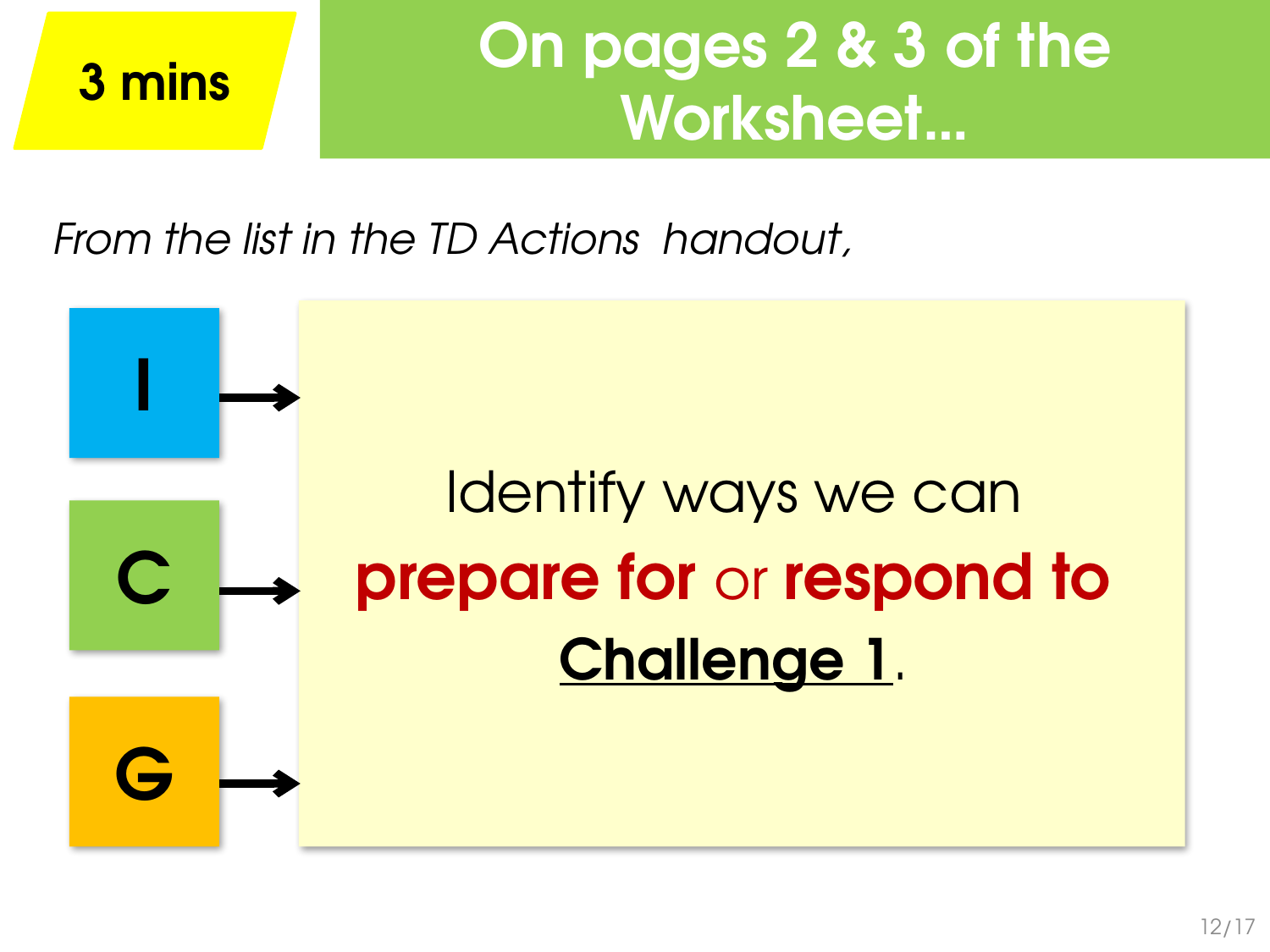

# On pages 2 & 3 of the Worksheet…
3 mins
From the list in the TD Actions  handout,
Identify ways we can
prepare for or respond to
Challenge 1.
I
C
G
12/17